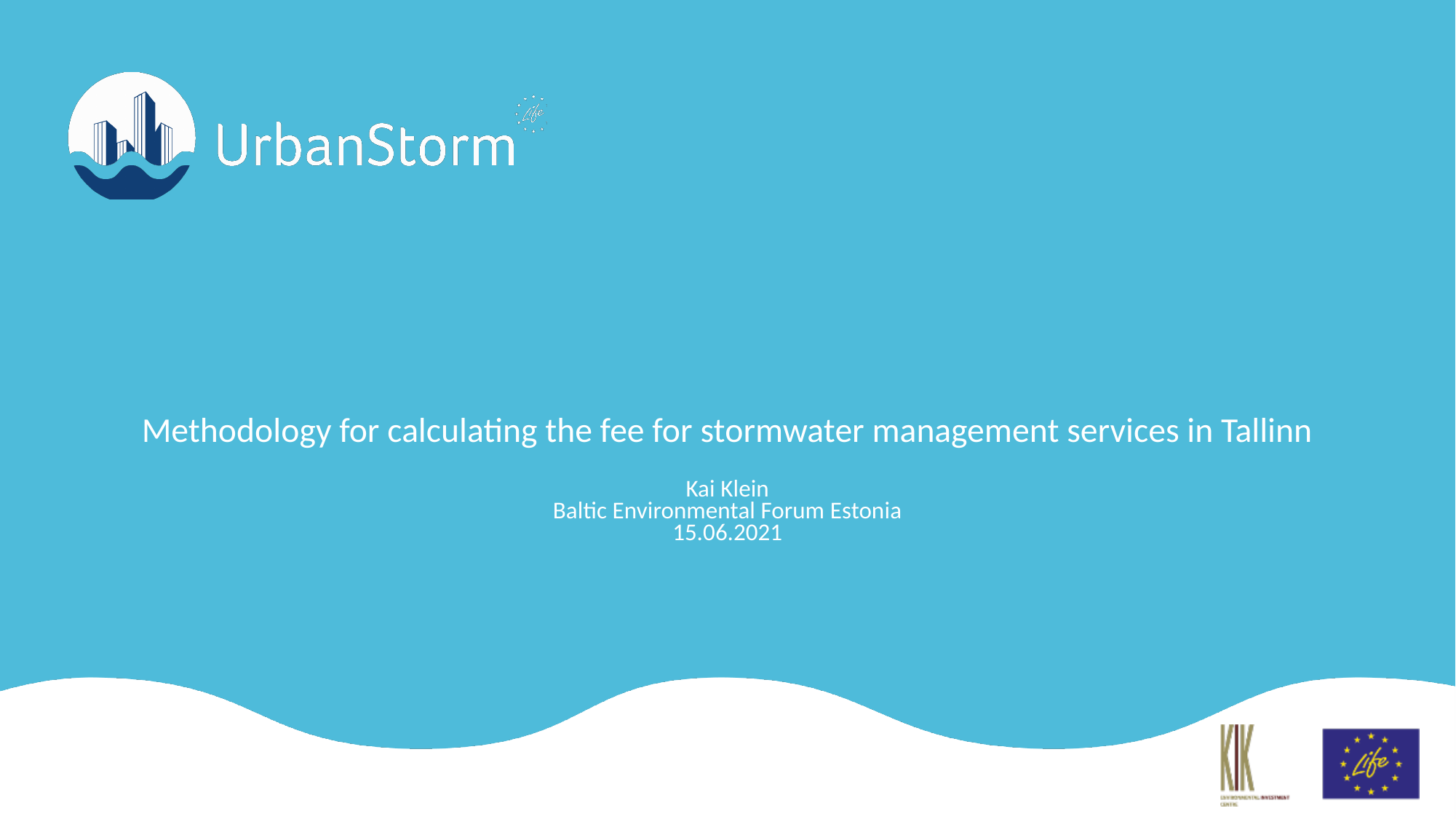

# Methodology for calculating the fee for stormwater management services in Tallinn

Kai Klein
Baltic Environmental Forum Estonia
15.06.2021